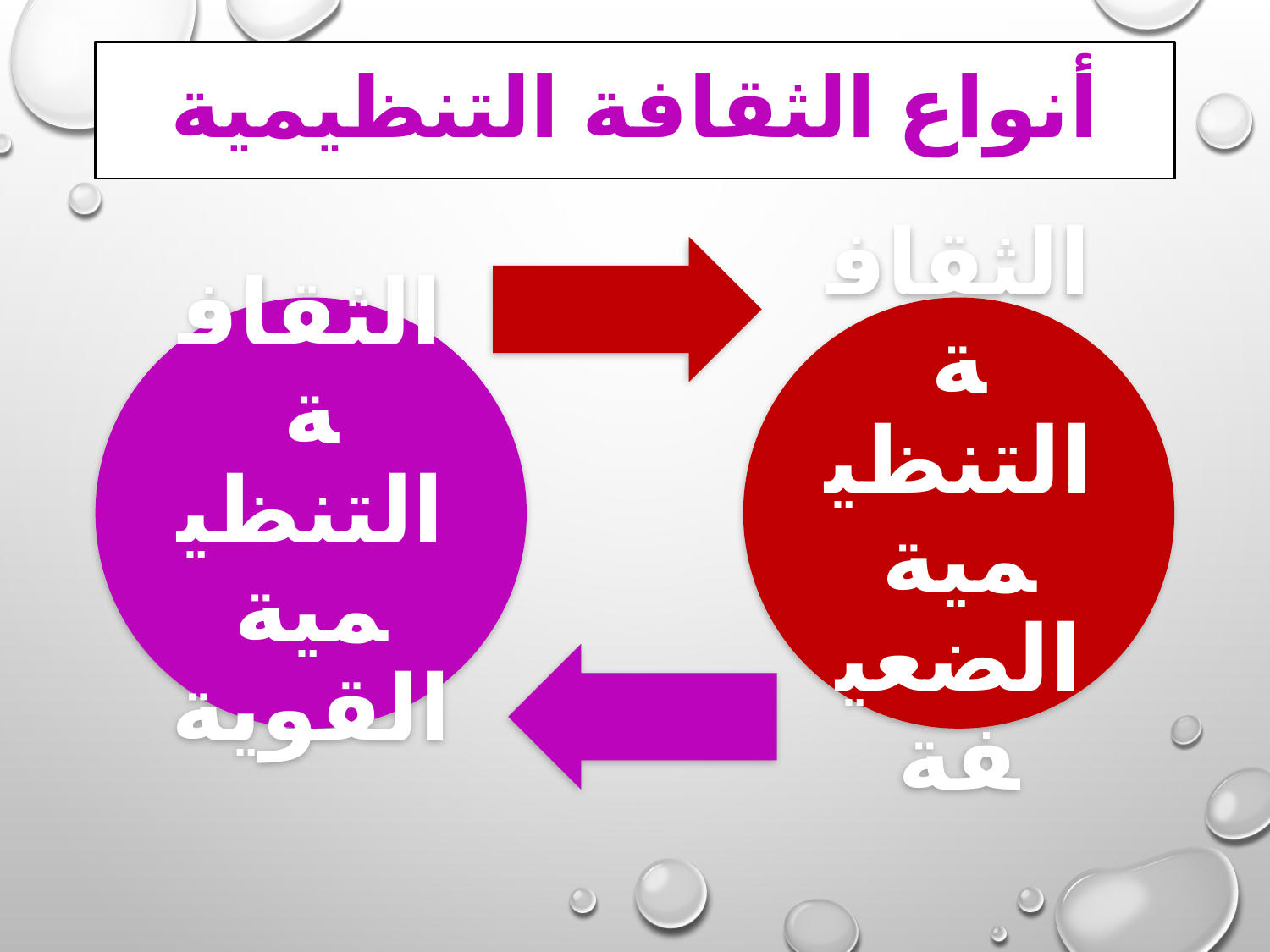

# أنواع الثقافة التنظيمية
الثقافة التنظيمية القوية

الثقافة التنظيمية الضعيفة